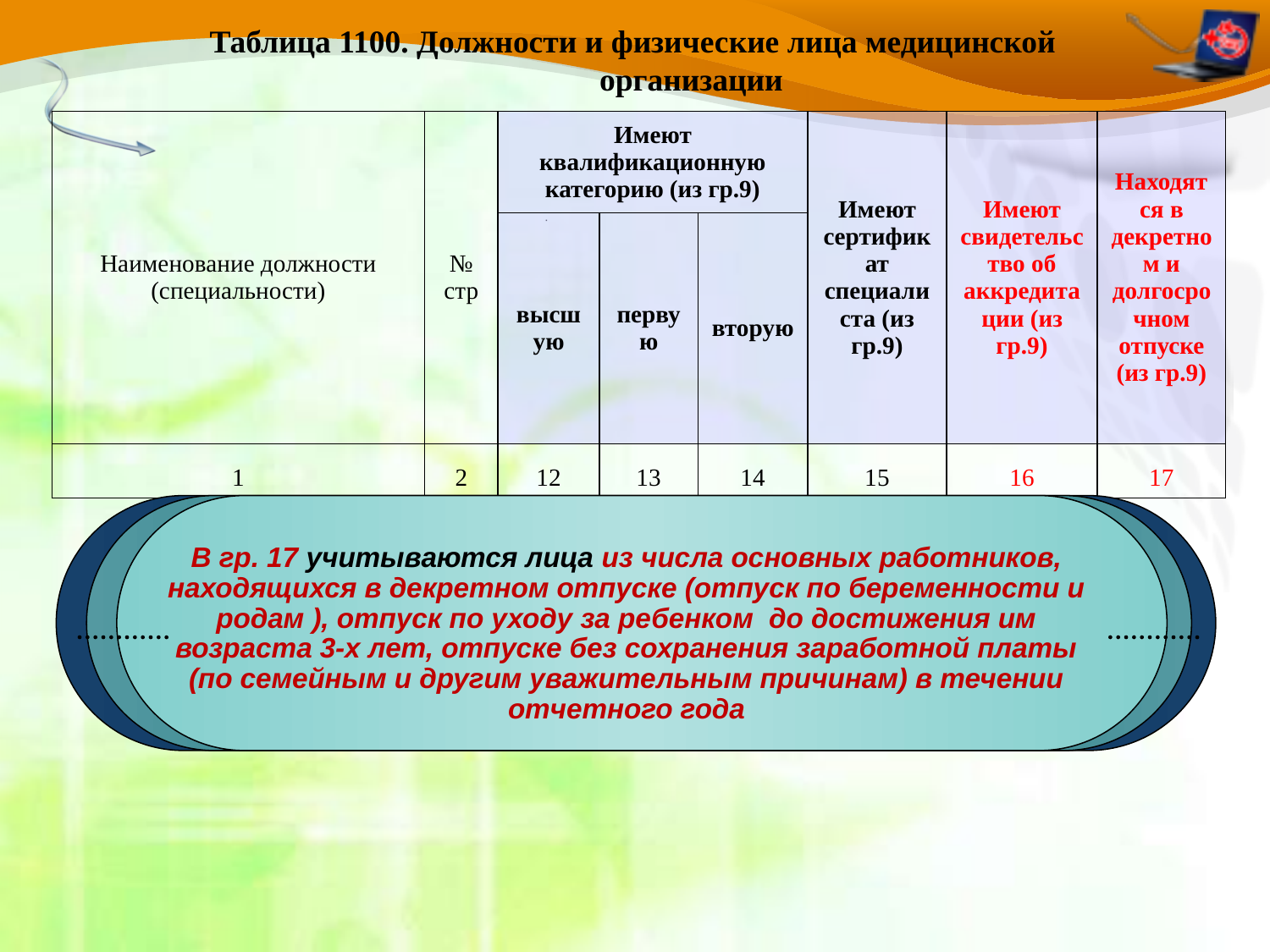

Таблица 1100. Должности и физические лица медицинской организации
| Наименование должности (специальности) | № стр | Имеют квалификационную категорию (из гр.9) |  |  | Имеют сертификат специалиста (из гр.9) | Имеют свидетельство об аккредитации (из гр.9) | Находятся в декретном и долгосрочном отпуске (из гр.9) |
| --- | --- | --- | --- | --- | --- | --- | --- |
|  |  | высшую | первую | вторую |  |  |  |
| 1 | 2 | 12 | 13 | 14 | 15 | 16 | 17 |

В гр. 17 учитываются лица из числа основных работников, находящихся в декретном отпуске (отпуск по беременности и родам ), отпуск по уходу за ребенком  до достижения им возраста 3-х лет, отпуске без сохранения заработной платы (по семейным и другим уважительным причинам) в течении отчетного года